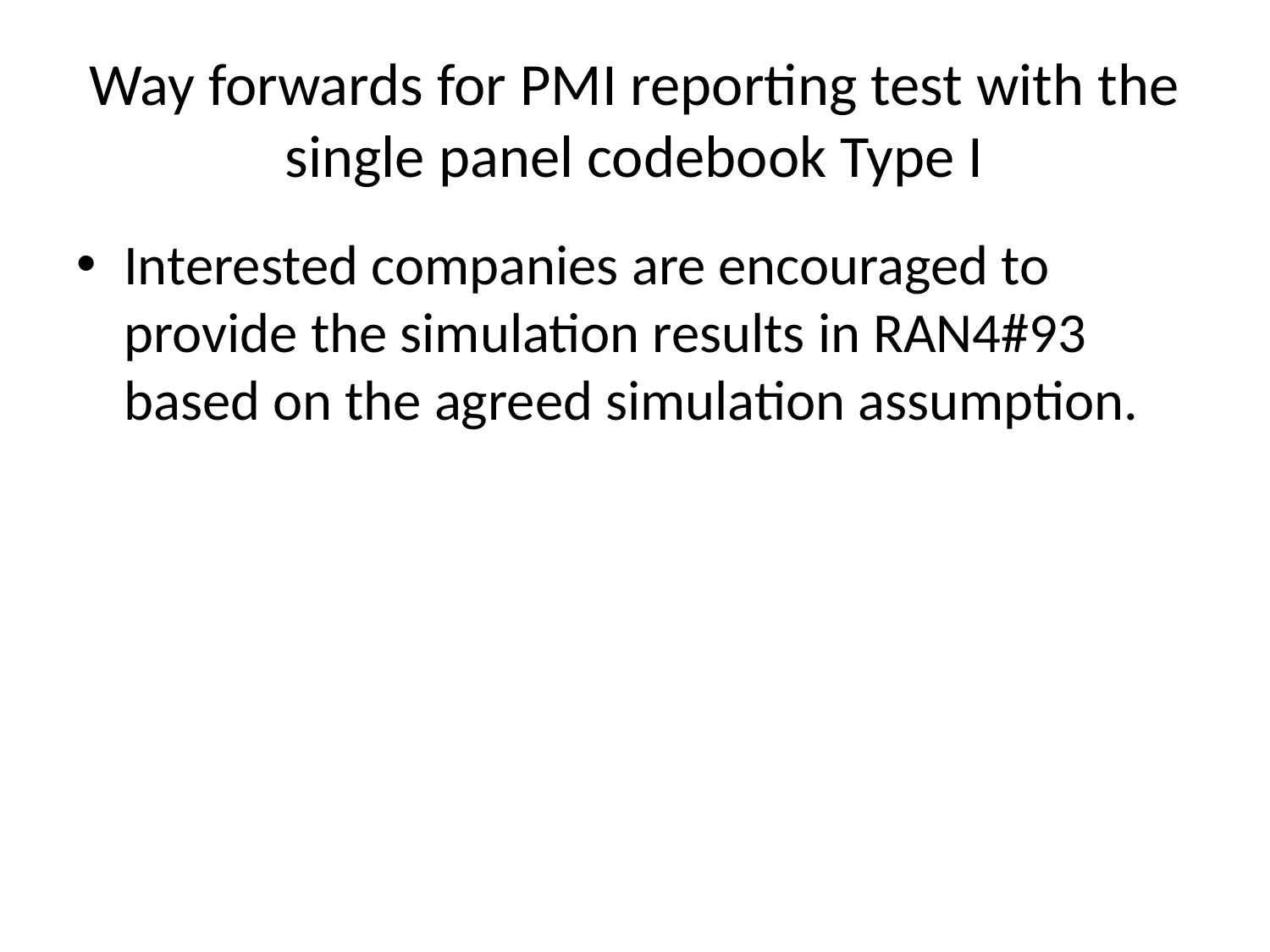

# Way forwards for PMI reporting test with the single panel codebook Type I
Interested companies are encouraged to provide the simulation results in RAN4#93 based on the agreed simulation assumption.